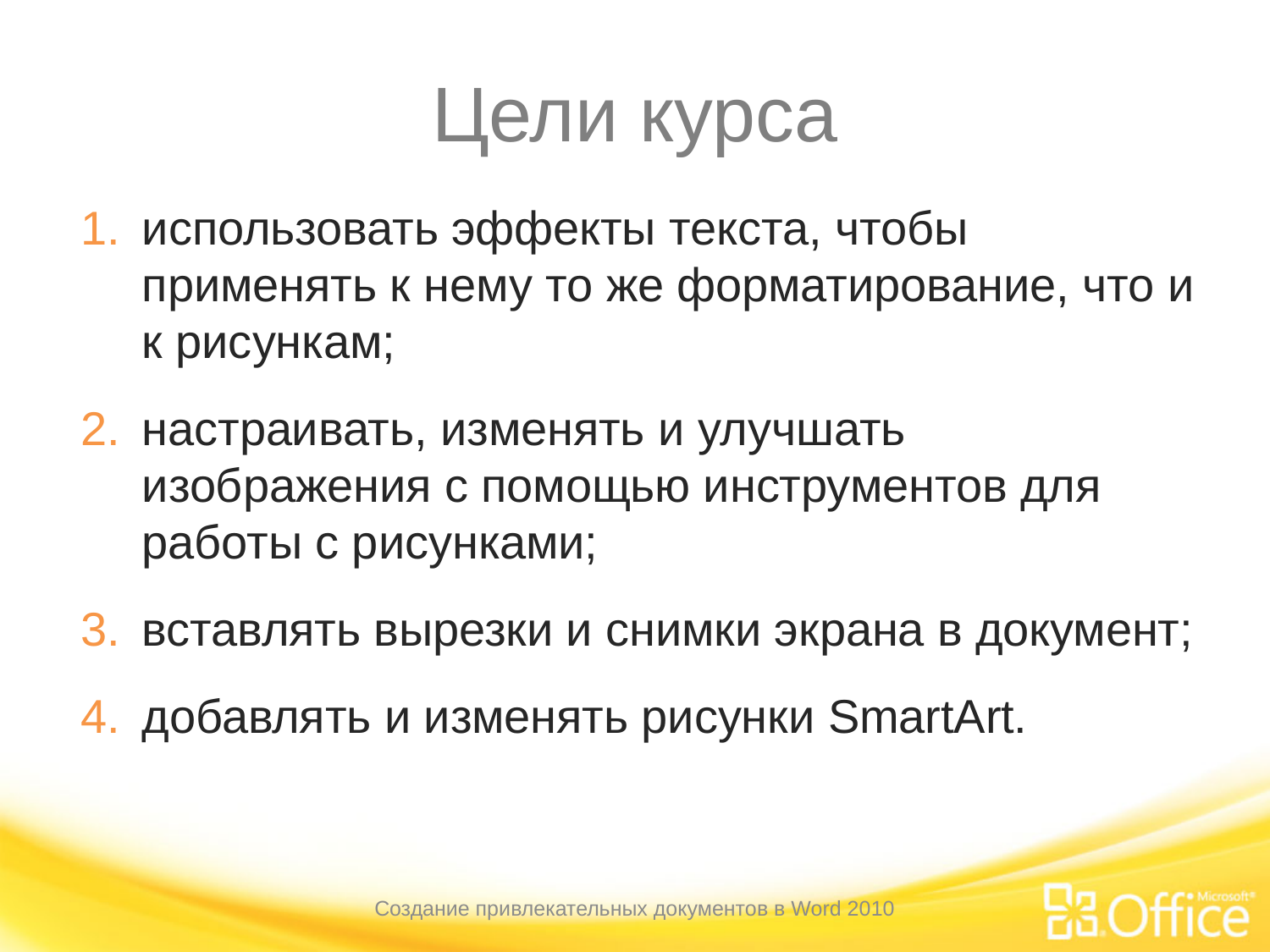

# Цели курса
использовать эффекты текста, чтобы применять к нему то же форматирование, что и к рисункам;
настраивать, изменять и улучшать изображения с помощью инструментов для работы с рисунками;
вставлять вырезки и снимки экрана в документ;
добавлять и изменять рисунки SmartArt.
Создание привлекательных документов в Word 2010